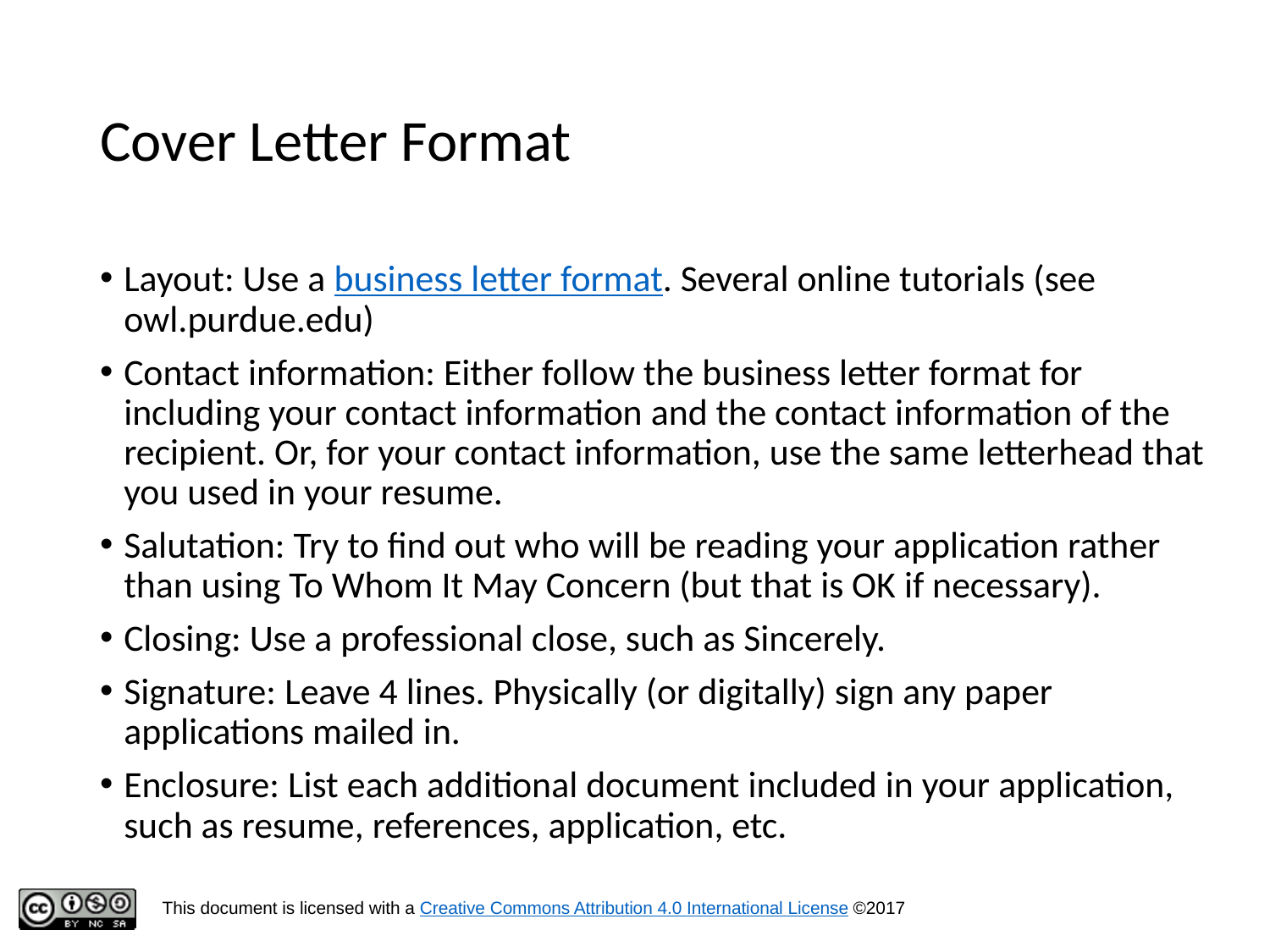

# Cover Letter Format
Layout: Use a business letter format. Several online tutorials (see owl.purdue.edu)
Contact information: Either follow the business letter format for including your contact information and the contact information of the recipient. Or, for your contact information, use the same letterhead that you used in your resume.
Salutation: Try to find out who will be reading your application rather than using To Whom It May Concern (but that is OK if necessary).
Closing: Use a professional close, such as Sincerely.
Signature: Leave 4 lines. Physically (or digitally) sign any paper applications mailed in.
Enclosure: List each additional document included in your application, such as resume, references, application, etc.